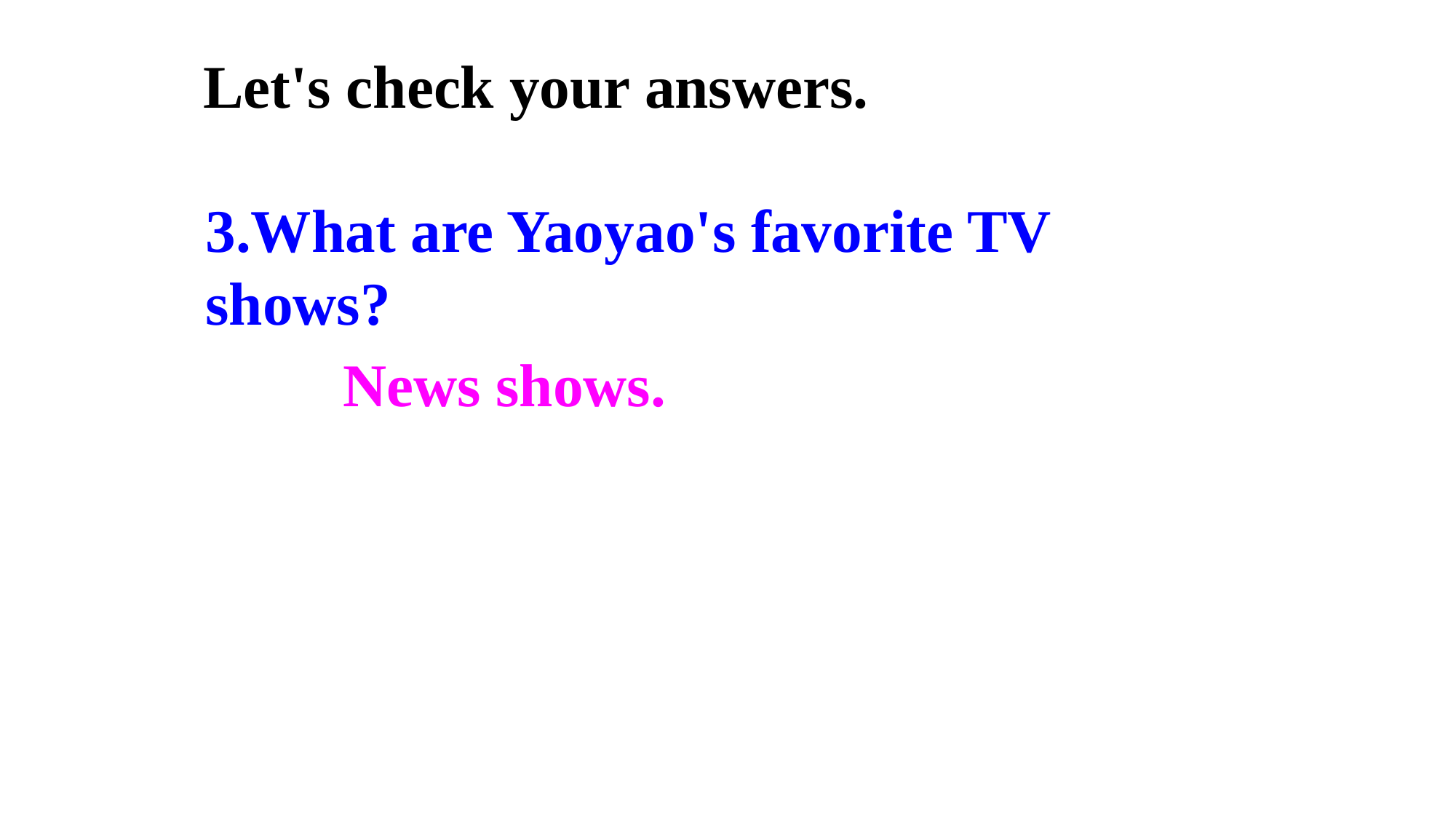

Let's check your answers.
3.What are Yaoyao's favorite TV shows?

News shows.